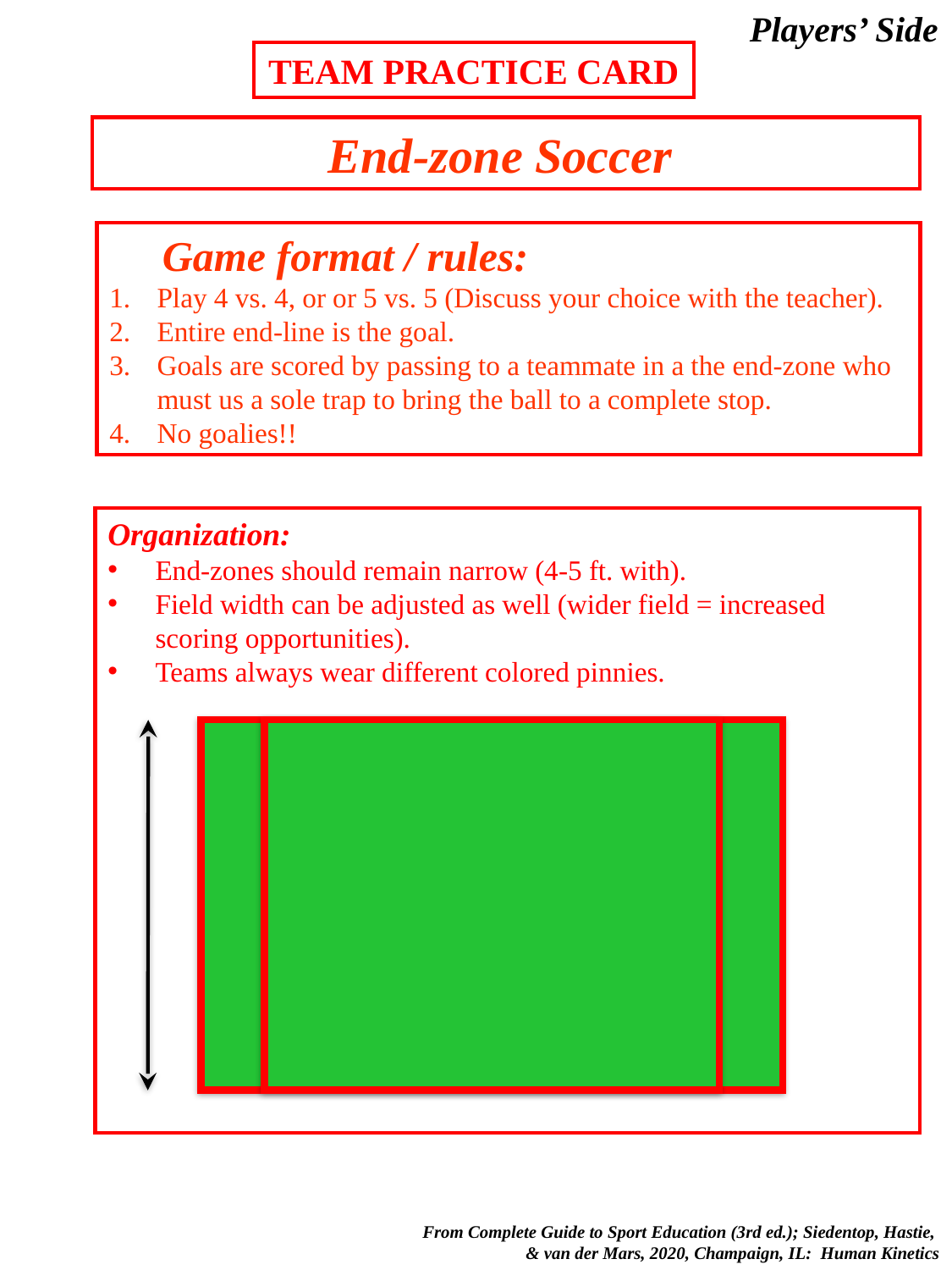

Players’ Side
TEAM PRACTICE CARD
End-zone Soccer
     Game format / rules:
Play 4 vs. 4, or or 5 vs. 5 (Discuss your choice with the teacher).
Entire end-line is the goal.
Goals are scored by passing to a teammate in a the end-zone who must us a sole trap to bring the ball to a complete stop.
No goalies!!
Organization:
End-zones should remain narrow (4-5 ft. with).
Field width can be adjusted as well (wider field = increased scoring opportunities).
Teams always wear different colored pinnies.

 From Complete Guide to Sport Education (3rd ed.); Siedentop, Hastie,
& van der Mars, 2020, Champaign, IL:  Human Kinetics